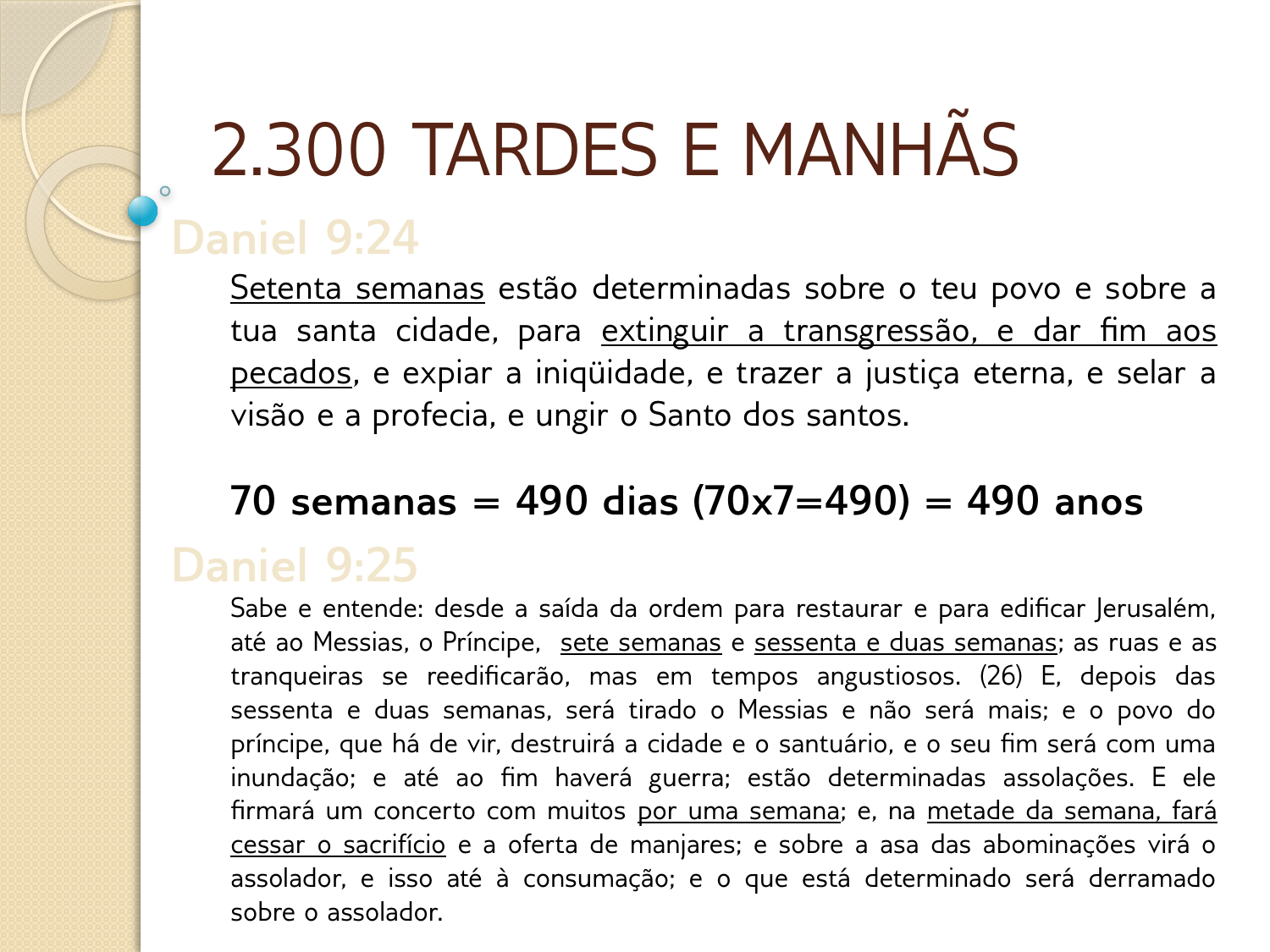

2.300 TARDES E MANHÃS
Daniel 9:24
Setenta semanas estão determinadas sobre o teu povo e sobre a tua santa cidade, para extinguir a transgressão, e dar fim aos pecados, e expiar a iniqüidade, e trazer a justiça eterna, e selar a visão e a profecia, e ungir o Santo dos santos.
70 semanas = 490 dias (70x7=490) = 490 anos
Daniel 9:25
Sabe e entende: desde a saída da ordem para restaurar e para edificar Jerusalém, até ao Messias, o Príncipe,  sete semanas e sessenta e duas semanas; as ruas e as tranqueiras se reedificarão, mas em tempos angustiosos. (26) E, depois das sessenta e duas semanas, será tirado o Messias e não será mais; e o povo do príncipe, que há de vir, destruirá a cidade e o santuário, e o seu fim será com uma inundação; e até ao fim haverá guerra; estão determinadas assolações. E ele firmará um concerto com muitos por uma semana; e, na metade da semana, fará cessar o sacrifício e a oferta de manjares; e sobre a asa das abominações virá o assolador, e isso até à consumação; e o que está determinado será derramado sobre o assolador.